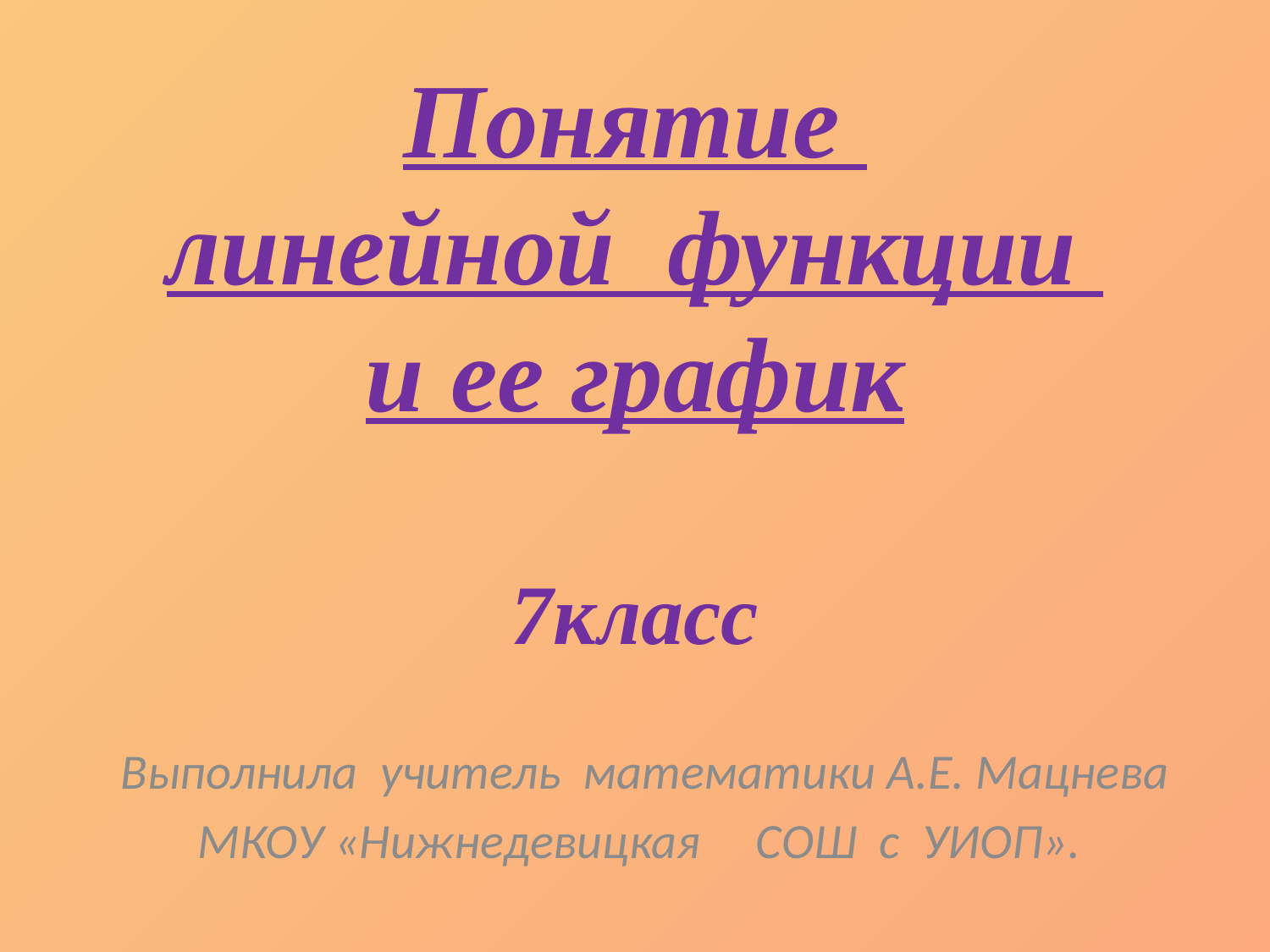

# Понятие линейной  функции и ее график 7класс
Выполнила  учитель  математики А.Е. Мацнева
МКОУ «Нижнедевицкая     СОШ  с  УИОП».